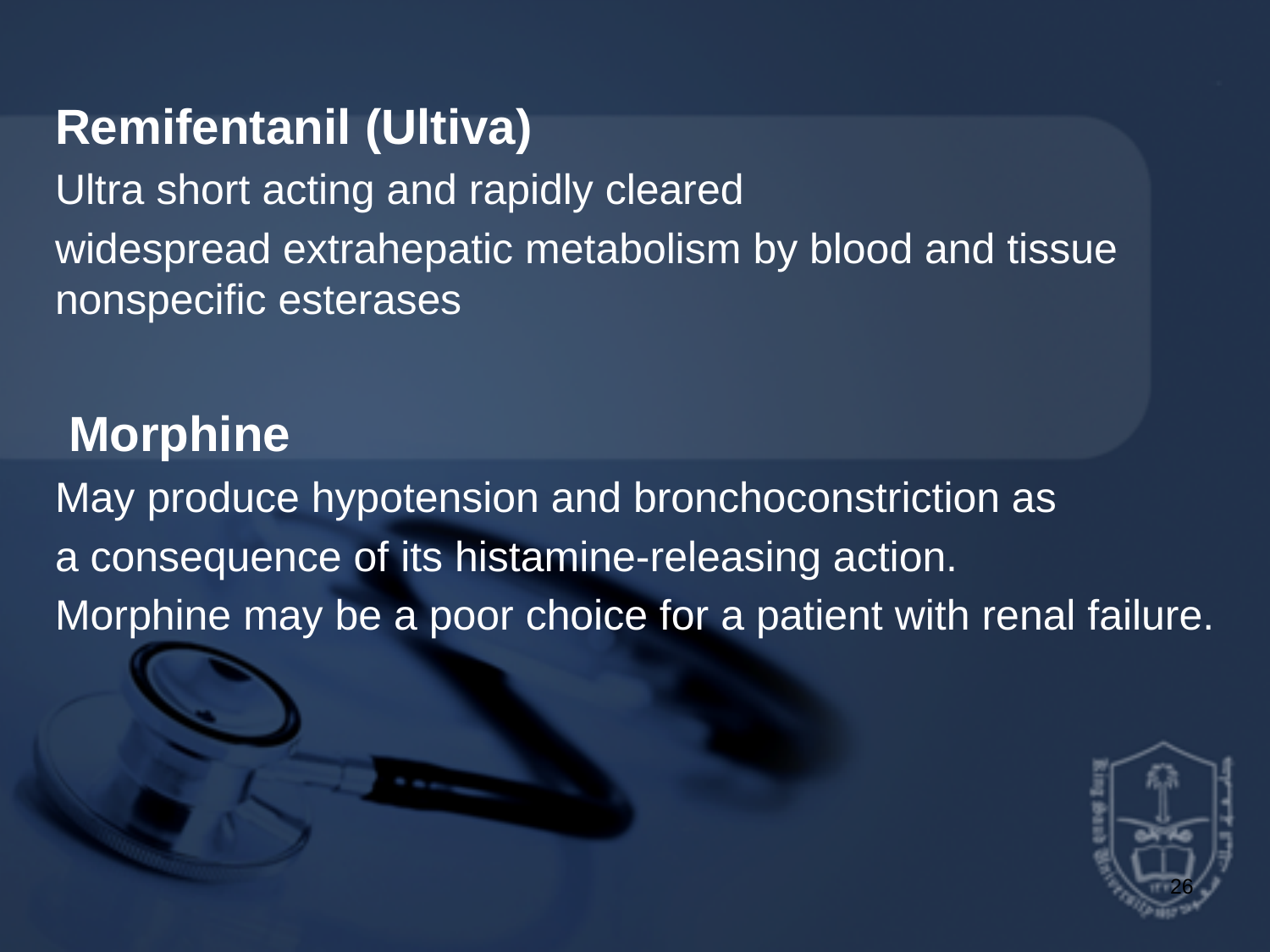

Remifentanil (Ultiva)
Ultra short acting and rapidly cleared
widespread extrahepatic metabolism by blood and tissue nonspecific esterases

 Morphine
May produce hypotension and bronchoconstriction as
a consequence of its histamine-releasing action.
Morphine may be a poor choice for a patient with renal failure.

26